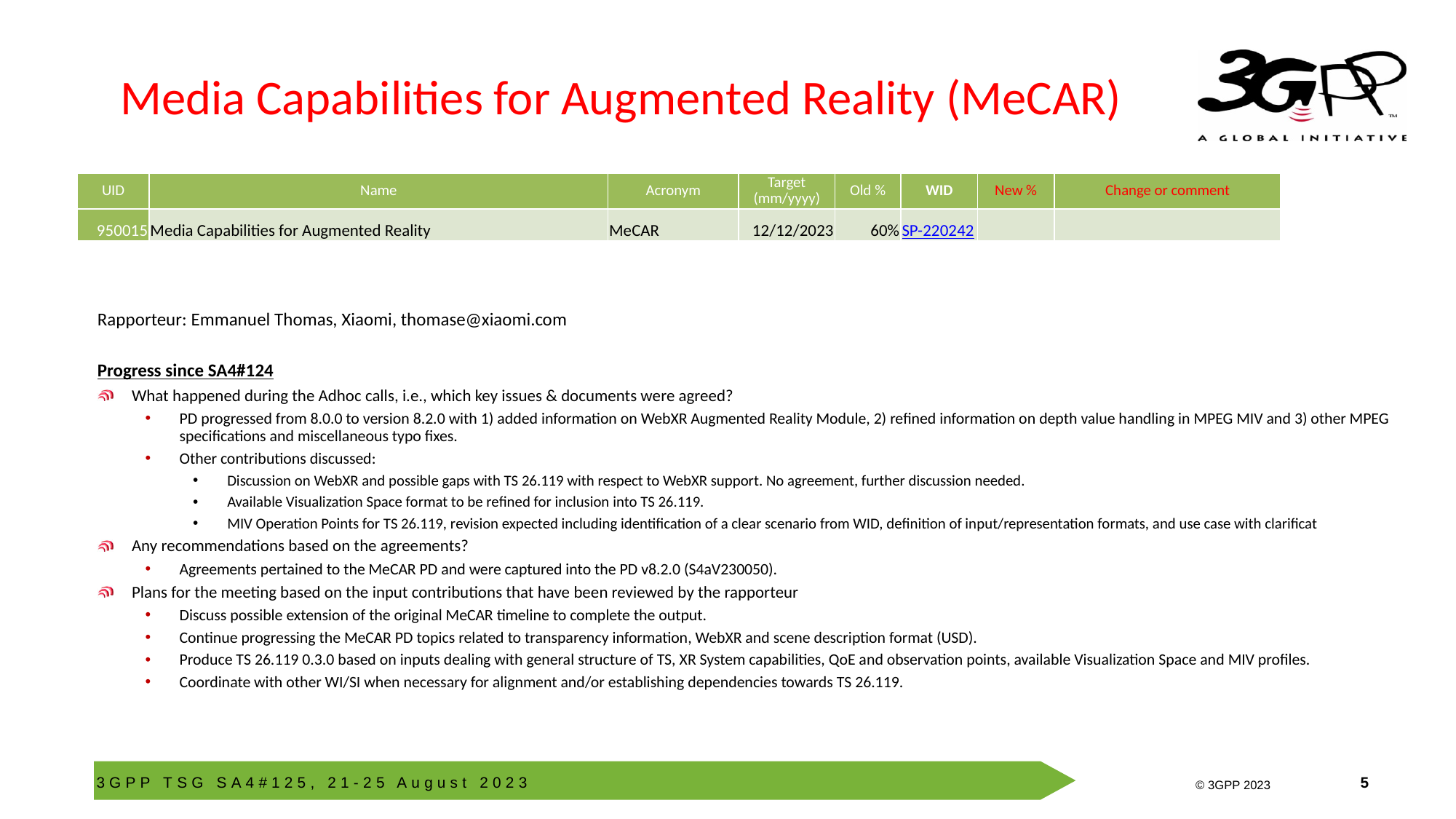

# Media Capabilities for Augmented Reality (MeCAR)
| UID | Name | Acronym | Target (mm/yyyy) | Old % | WID | New % | Change or comment |
| --- | --- | --- | --- | --- | --- | --- | --- |
| 950015 | Media Capabilities for Augmented Reality | MeCAR | 12/12/2023 | 60% | SP-220242 |  |  |
Rapporteur: Emmanuel Thomas, Xiaomi, thomase@xiaomi.com

Progress since SA4#124
What happened during the Adhoc calls, i.e., which key issues & documents were agreed?
PD progressed from 8.0.0 to version 8.2.0 with 1) added information on WebXR Augmented Reality Module, 2) refined information on depth value handling in MPEG MIV and 3) other MPEG specifications and miscellaneous typo fixes.
Other contributions discussed:
Discussion on WebXR and possible gaps with TS 26.119 with respect to WebXR support. No agreement, further discussion needed.
Available Visualization Space format to be refined for inclusion into TS 26.119.
MIV Operation Points for TS 26.119, revision expected including identification of a clear scenario from WID, definition of input/representation formats, and use case with clarificat
Any recommendations based on the agreements?
Agreements pertained to the MeCAR PD and were captured into the PD v8.2.0 (S4aV230050).
Plans for the meeting based on the input contributions that have been reviewed by the rapporteur
Discuss possible extension of the original MeCAR timeline to complete the output.
Continue progressing the MeCAR PD topics related to transparency information, WebXR and scene description format (USD).
Produce TS 26.119 0.3.0 based on inputs dealing with general structure of TS, XR System capabilities, QoE and observation points, available Visualization Space and MIV profiles.
Coordinate with other WI/SI when necessary for alignment and/or establishing dependencies towards TS 26.119.